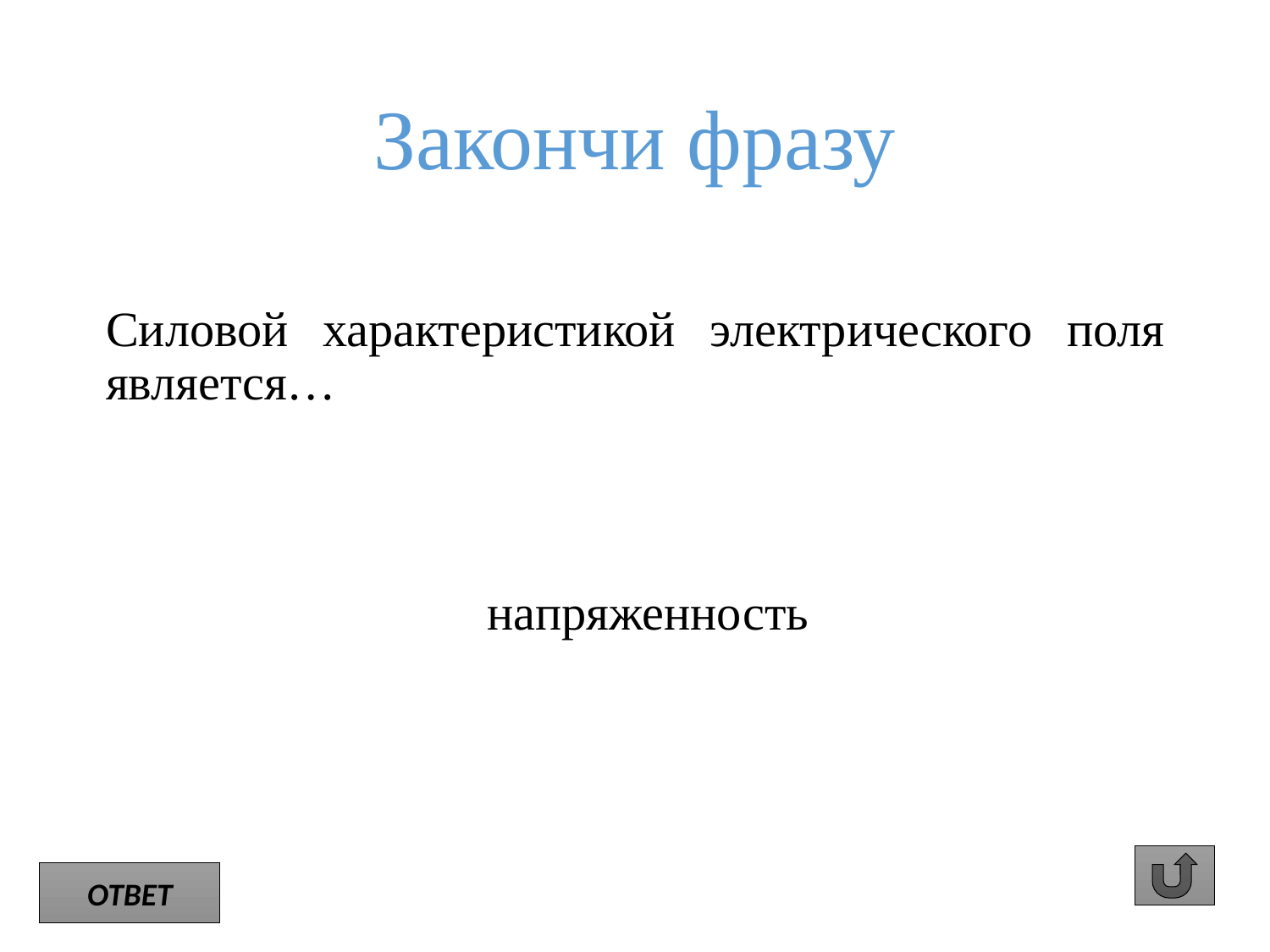

# Закончи фразу
	Силовой характеристикой электрического поля  является…

напряженность

ОТВЕТ